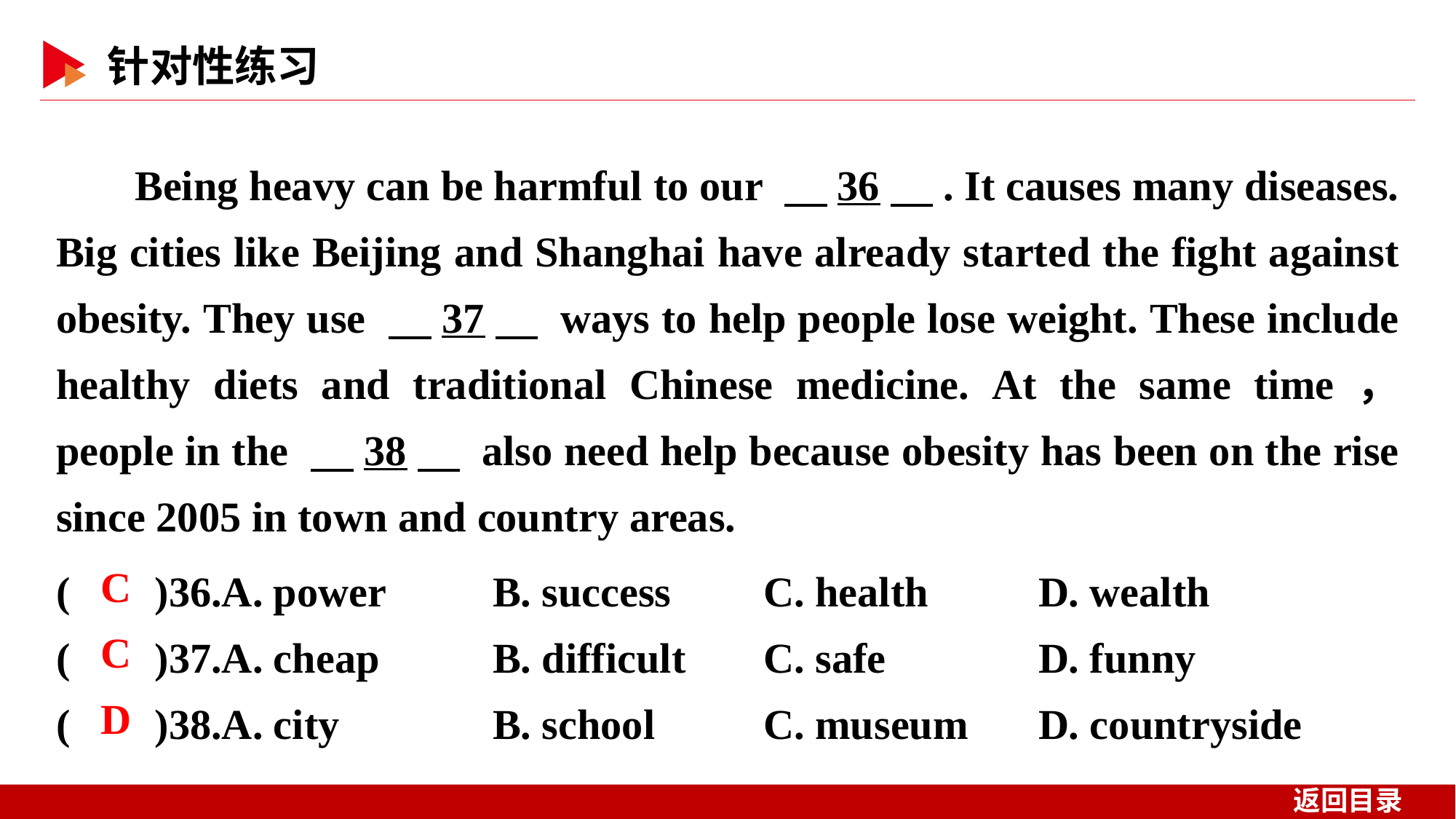

Being heavy can be harmful to our 　36　. It causes many diseases. Big cities like Beijing and Shanghai have already started the fight against obesity. They use 　37　 ways to help people lose weight. These include healthy diets and traditional Chinese medicine. At the same time， people in the 　38　 also need help because obesity has been on the rise since 2005 in town and country areas.
(        )36.A. power   	B. success	　C. health     	D. wealth
(        )37.A. cheap       	B. difficult	　C. safe         	D. funny
(        )38.A. city         	B. school	　C. museum     	D. countryside
   C
   C
   D